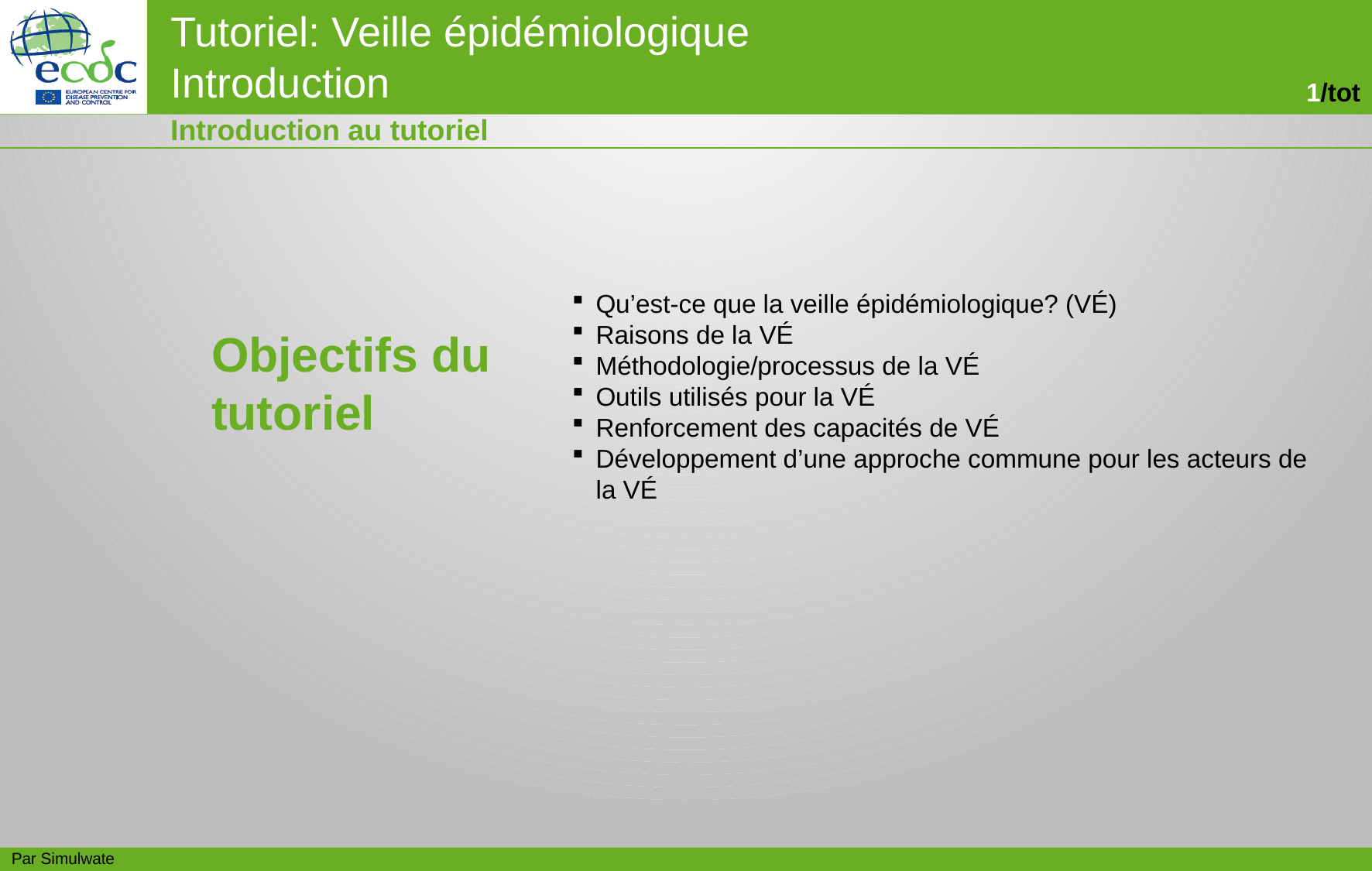

Introduction au tutoriel
Qu’est-ce que la veille épidémiologique? (VÉ)
Raisons de la VÉ
Méthodologie/processus de la VÉ
Outils utilisés pour la VÉ
Renforcement des capacités de VÉ
Développement d’une approche commune pour les acteurs de la VÉ
Objectifs du tutoriel